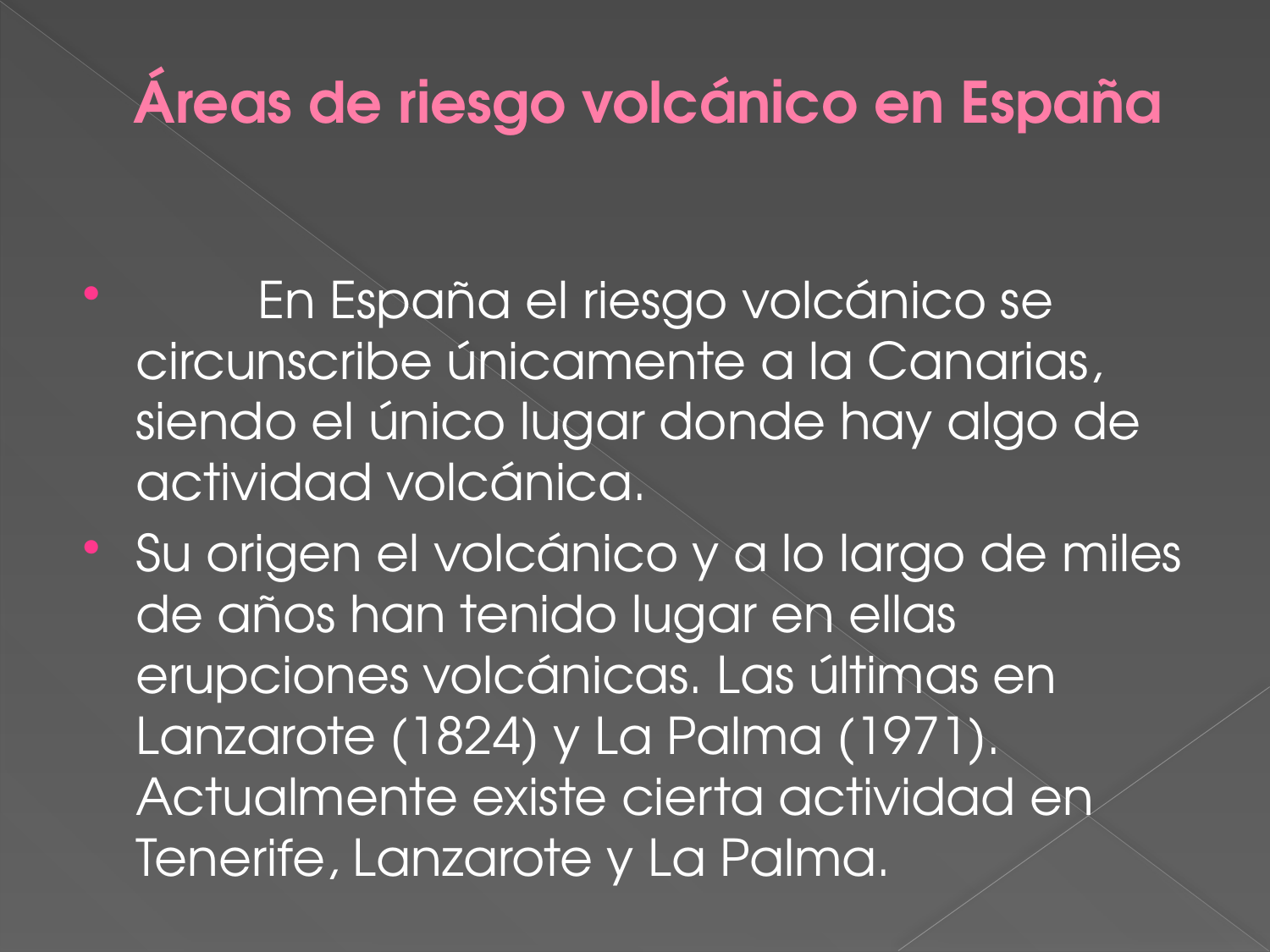

# Áreas de riesgo volcánico en España
	En España el riesgo volcánico se circunscribe únicamente a la Canarias, siendo el único lugar donde hay algo de actividad volcánica.
Su origen el volcánico y a lo largo de miles de años han tenido lugar en ellas erupciones volcánicas. Las últimas en Lanzarote (1824) y La Palma (1971). Actualmente existe cierta actividad en Tenerife, Lanzarote y La Palma.